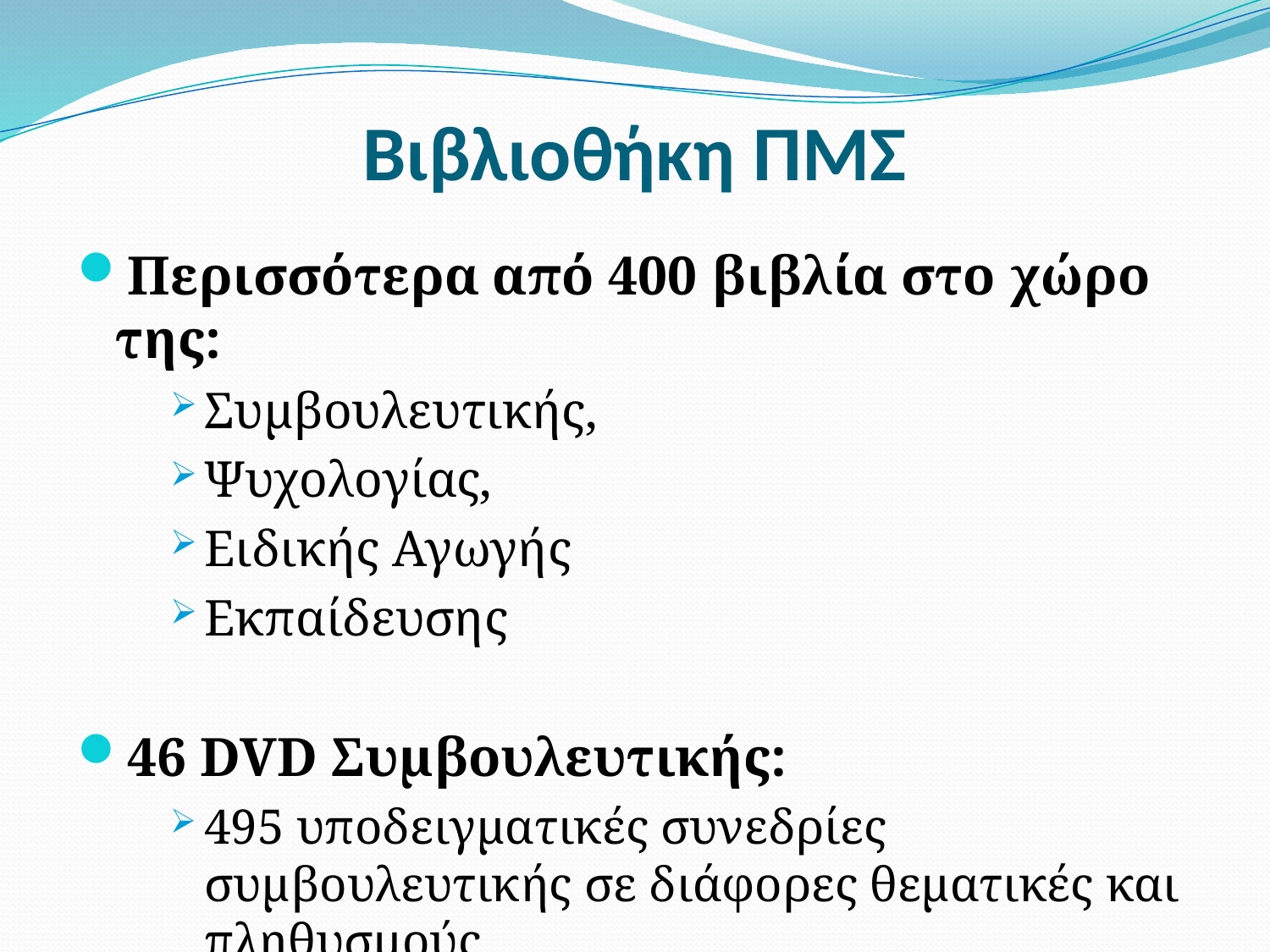

# Βιβλιοθήκη ΠΜΣ
Περισσότερα από 400 βιβλία στο χώρο της:
Συμβουλευτικής,
Ψυχολογίας,
Ειδικής Αγωγής
Εκπαίδευσης

46 DVD Συμβουλευτικής:
495 υποδειγματικές συνεδρίες συμβουλευτικής σε διάφορες θεματικές και πληθυσμούς